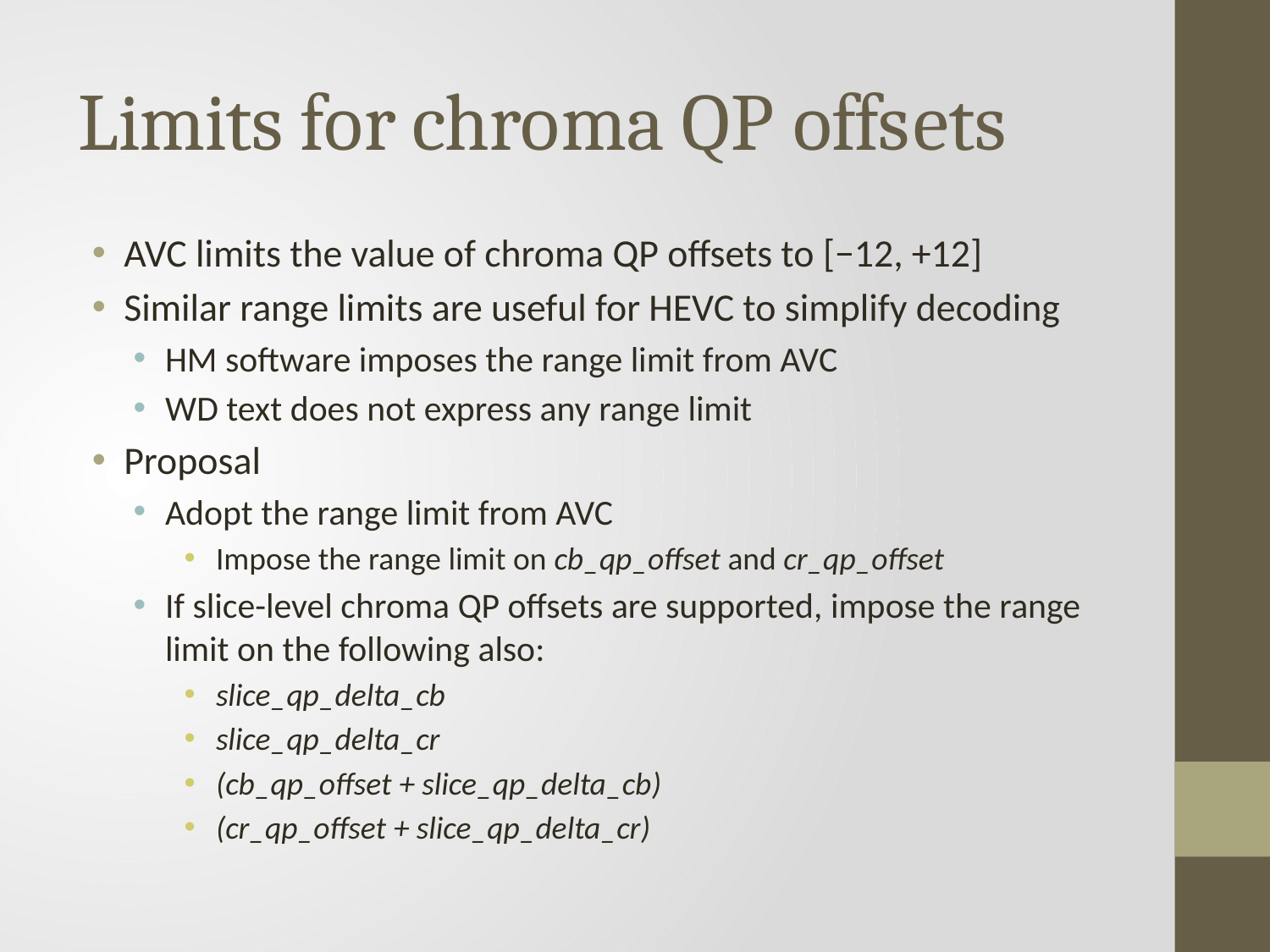

# Limits for chroma QP offsets
AVC limits the value of chroma QP offsets to [−12, +12]
Similar range limits are useful for HEVC to simplify decoding
HM software imposes the range limit from AVC
WD text does not express any range limit
Proposal
Adopt the range limit from AVC
Impose the range limit on cb_qp_offset and cr_qp_offset
If slice-level chroma QP offsets are supported, impose the range limit on the following also:
slice_qp_delta_cb
slice_qp_delta_cr
(cb_qp_offset + slice_qp_delta_cb)
(cr_qp_offset + slice_qp_delta_cr)